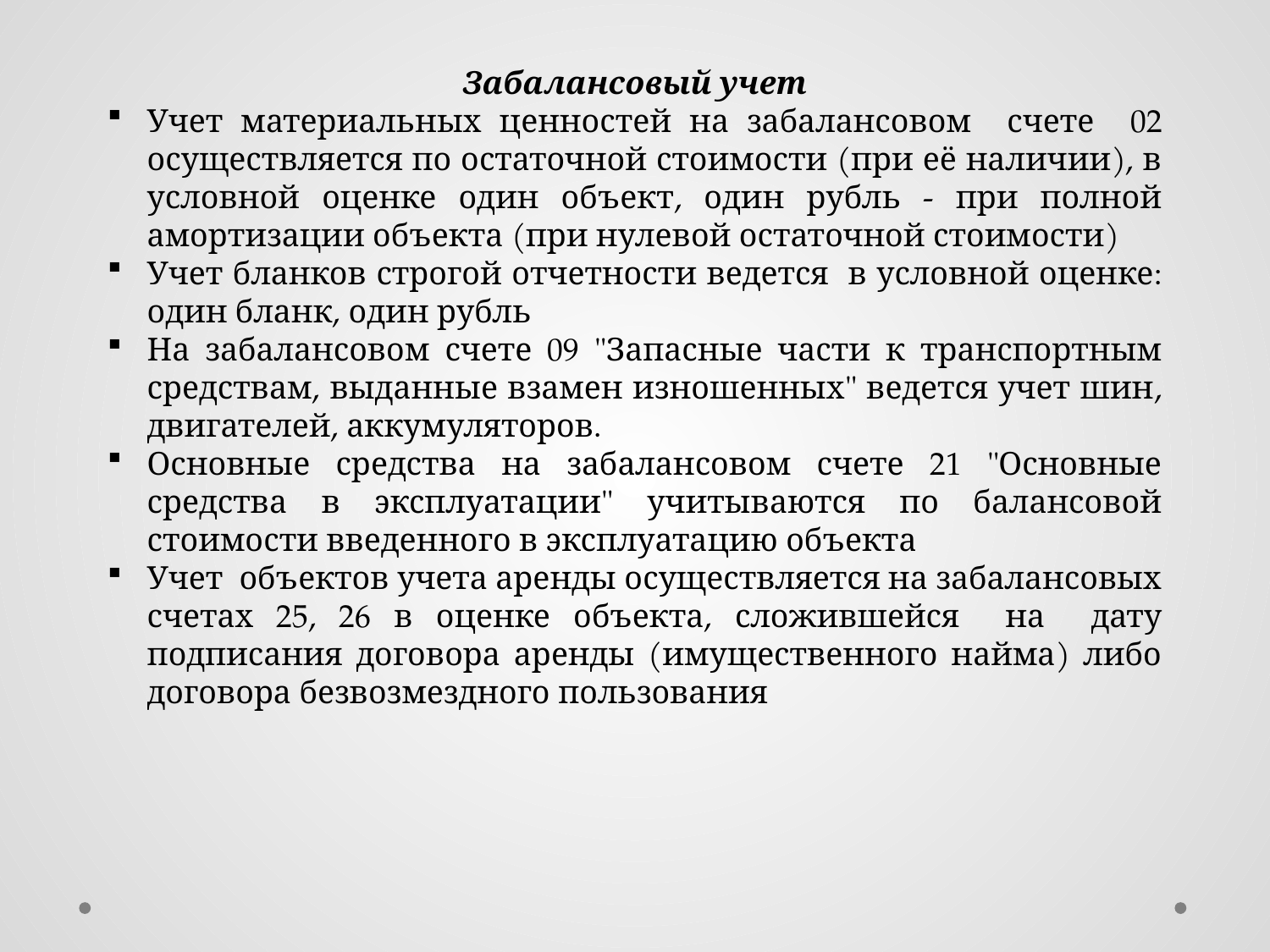

Забалансовый учет
Учет материальных ценностей на забалансовом  счете  02 осуществляется по остаточной стоимости (при её наличии), в условной оценке один объект, один рубль - при полной амортизации объекта (при нулевой остаточной стоимости)
Учет бланков строгой отчетности ведется  в условной оценке: один бланк, один рубль
На забалансовом счете 09 "Запасные части к транспортным средствам, выданные взамен изношенных" ведется учет шин, двигателей, аккумуляторов.
Основные средства на забалансовом счете 21 "Основные средства в эксплуатации" учитываются по балансовой стоимости введенного в эксплуатацию объекта
Учет  объектов учета аренды осуществляется на забалансовых счетах 25, 26 в оценке объекта, сложившейся  на  дату подписания договора аренды (имущественного найма) либо договора безвозмездного пользования